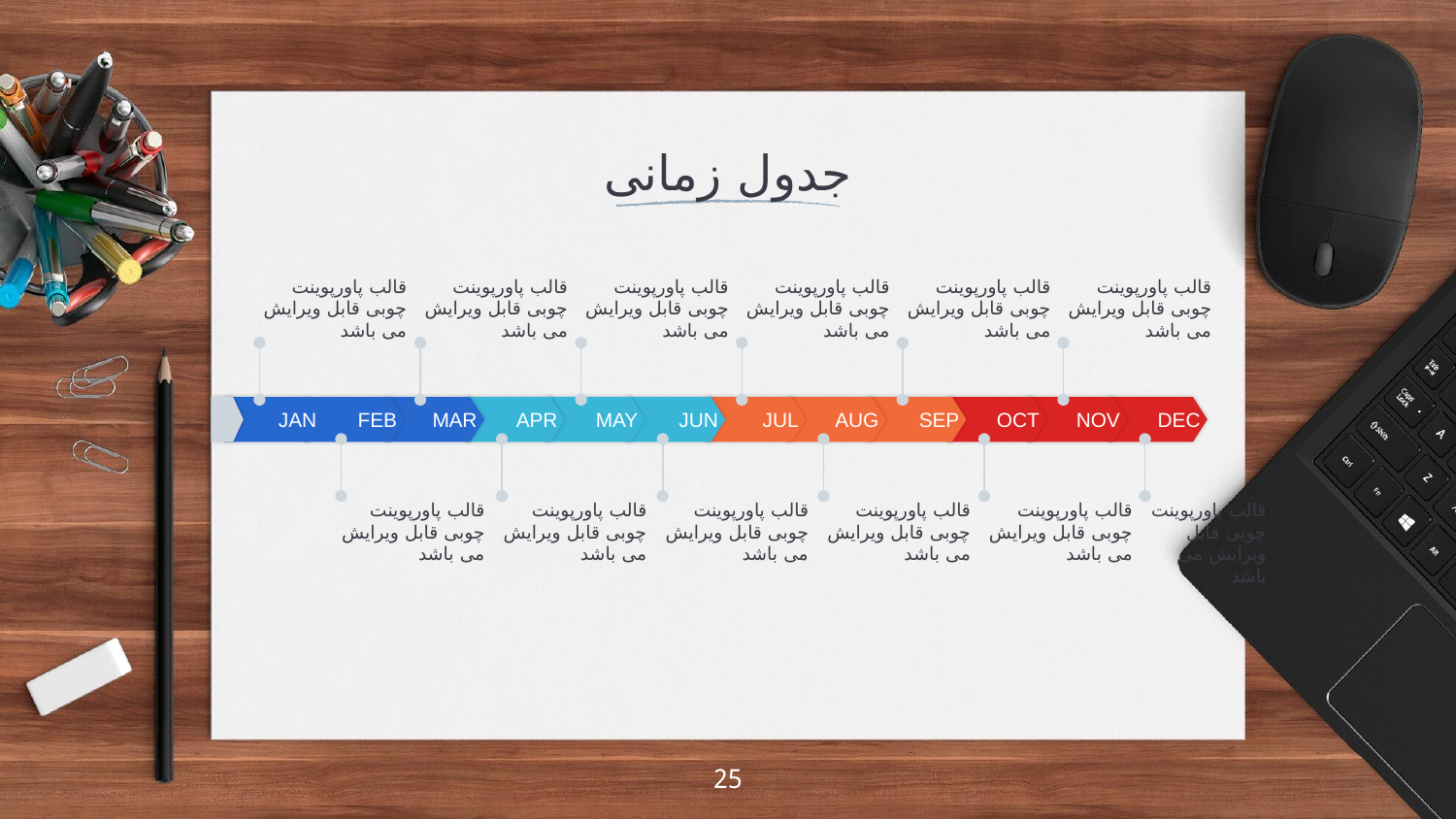

# جدول زمانی
قالب پاورپوینت چوبی قابل ویرایش می باشد
قالب پاورپوینت چوبی قابل ویرایش می باشد
قالب پاورپوینت چوبی قابل ویرایش می باشد
قالب پاورپوینت چوبی قابل ویرایش می باشد
قالب پاورپوینت چوبی قابل ویرایش می باشد
قالب پاورپوینت چوبی قابل ویرایش می باشد
JAN
FEB
MAR
APR
MAY
JUN
JUL
AUG
SEP
OCT
NOV
DEC

قالب پاورپوینت چوبی قابل ویرایش می باشد
قالب پاورپوینت چوبی قابل ویرایش می باشد
قالب پاورپوینت چوبی قابل ویرایش می باشد
قالب پاورپوینت چوبی قابل ویرایش می باشد
قالب پاورپوینت چوبی قابل ویرایش می باشد
قالب پاورپوینت چوبی قابل ویرایش می باشد
25